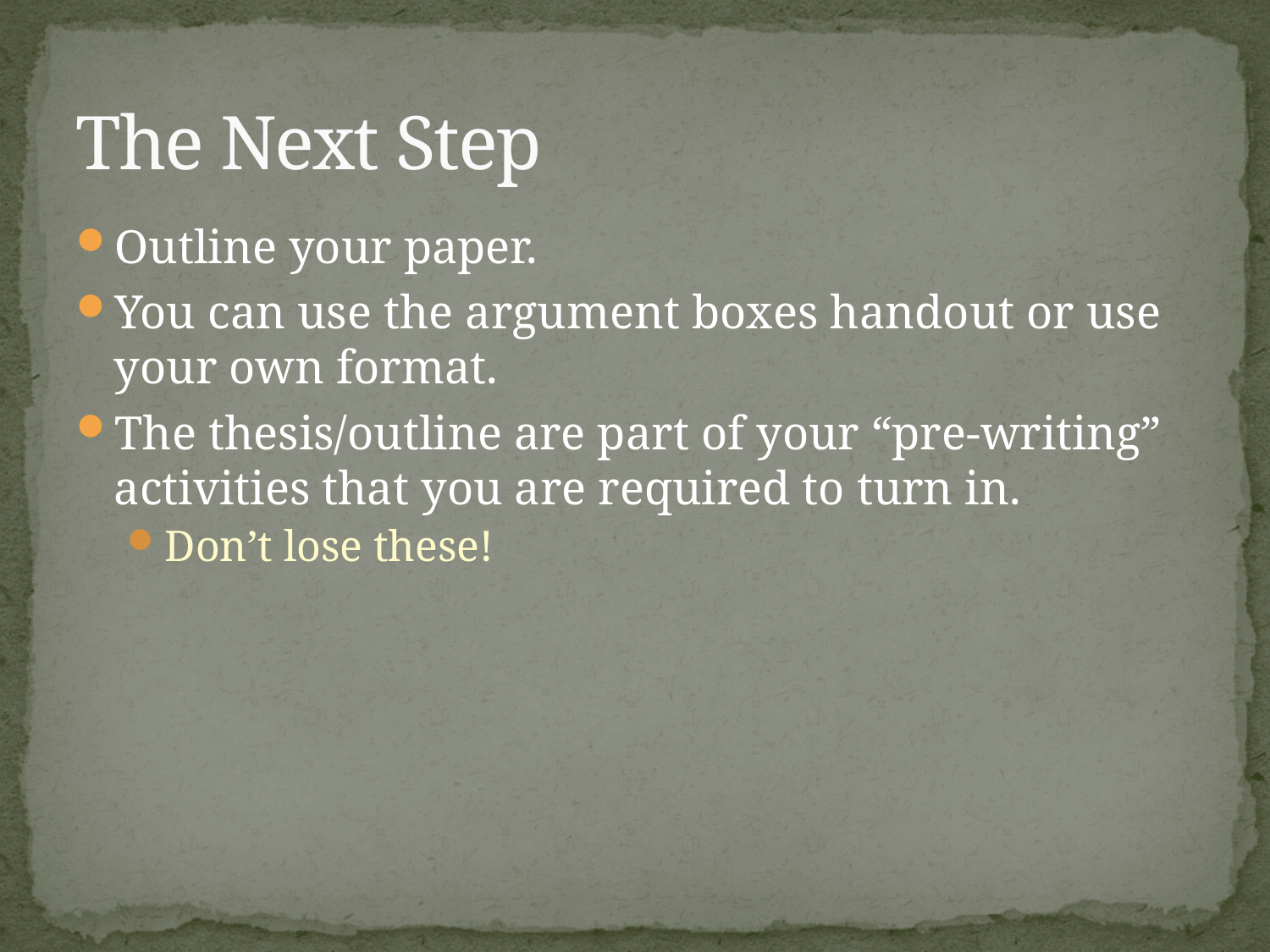

# The Next Step
Outline your paper.
You can use the argument boxes handout or use your own format.
The thesis/outline are part of your “pre-writing” activities that you are required to turn in.
Don’t lose these!